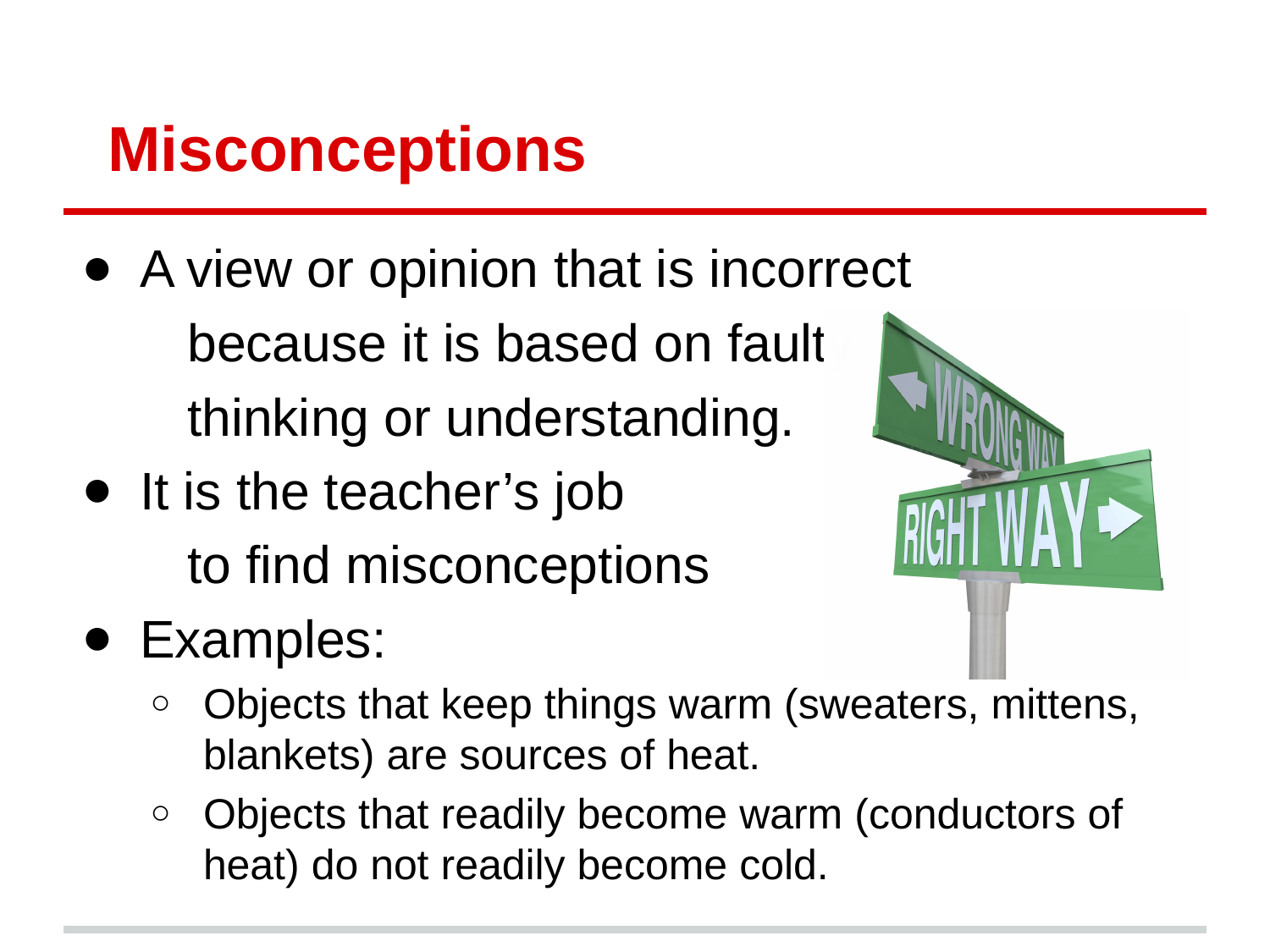

# Misconceptions
A view or opinion that is incorrect
because it is based on faulty
thinking or understanding.
It is the teacher’s job
to find misconceptions
Examples:
Objects that keep things warm (sweaters, mittens, blankets) are sources of heat.
Objects that readily become warm (conductors of heat) do not readily become cold.